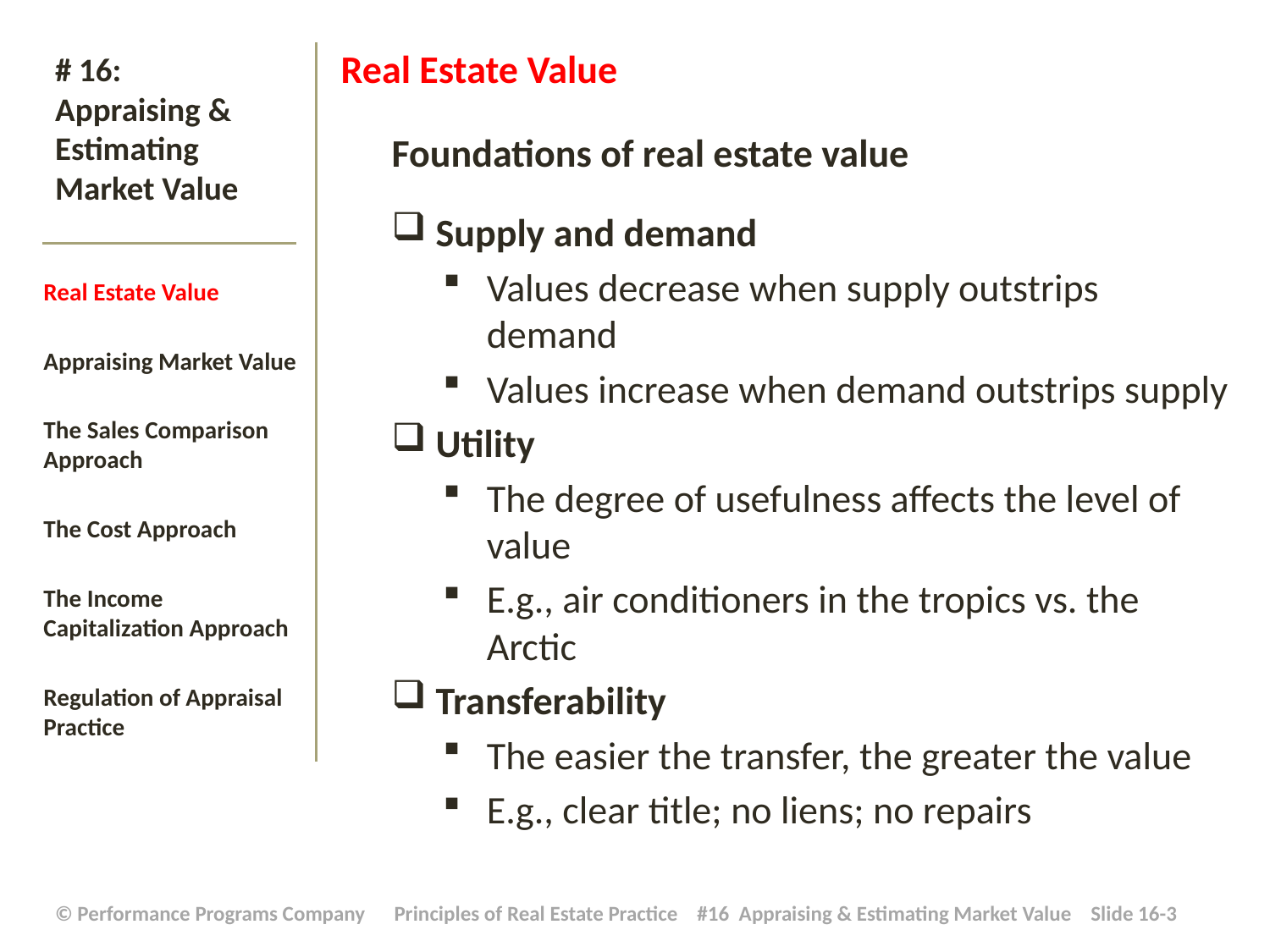

Real Estate Value

Foundations of real estate value

Supply and demand
Values decrease when supply outstrips demand
Values increase when demand outstrips supply
Utility
The degree of usefulness affects the level of value
E.g., air conditioners in the tropics vs. the Arctic
Transferability
The easier the transfer, the greater the value
E.g., clear title; no liens; no repairs
# # 16: Appraising & Estimating Market Value

Real Estate Value

Appraising Market Value

The Sales Comparison Approach

The Cost Approach

The Income Capitalization Approach

Regulation of Appraisal Practice

| © Performance Programs Company Principles of Real Estate Practice #16 Appraising & Estimating Market Value Slide 16-3 |
| --- |